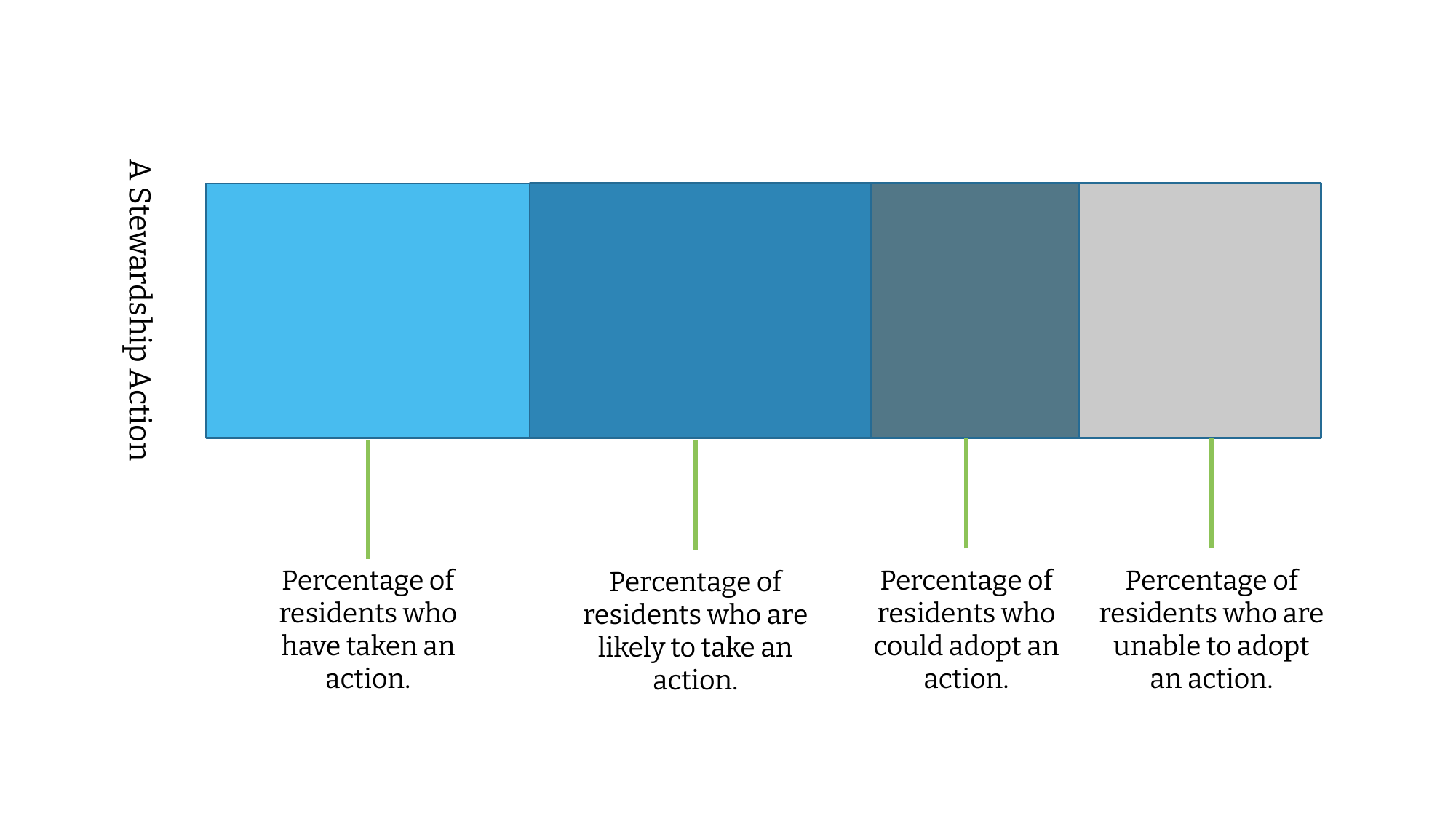

A Stewardship Action
Percentage of residents who have taken an action.
Percentage of residents who could adopt an action.
Percentage of residents who are unable to adopt an action.
Percentage of residents who are likely to take an action.